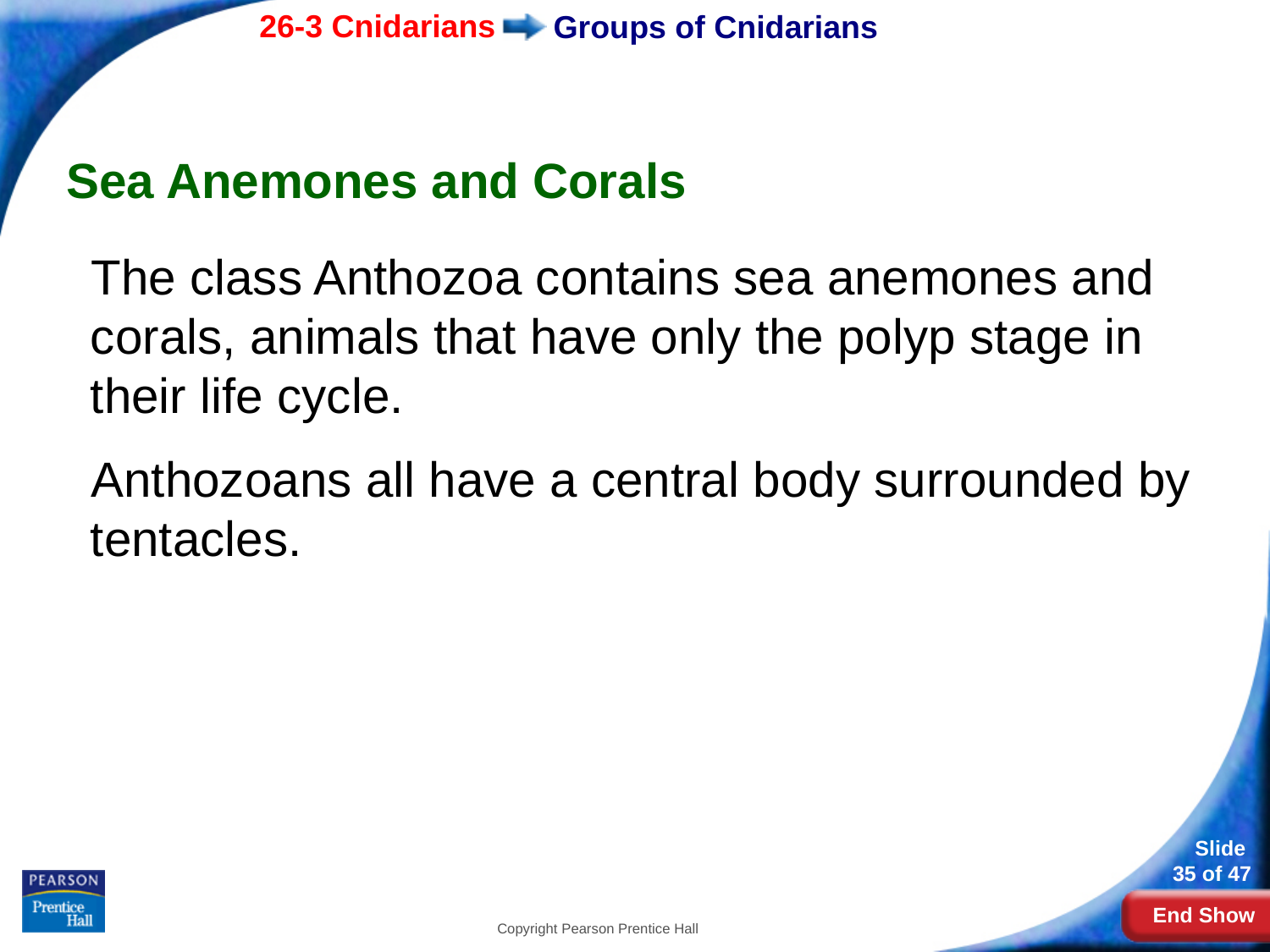

# Groups of Cnidarians
Sea Anemones and Corals
The class Anthozoa contains sea anemones and corals, animals that have only the polyp stage in their life cycle.
Anthozoans all have a central body surrounded by tentacles.
Copyright Pearson Prentice Hall